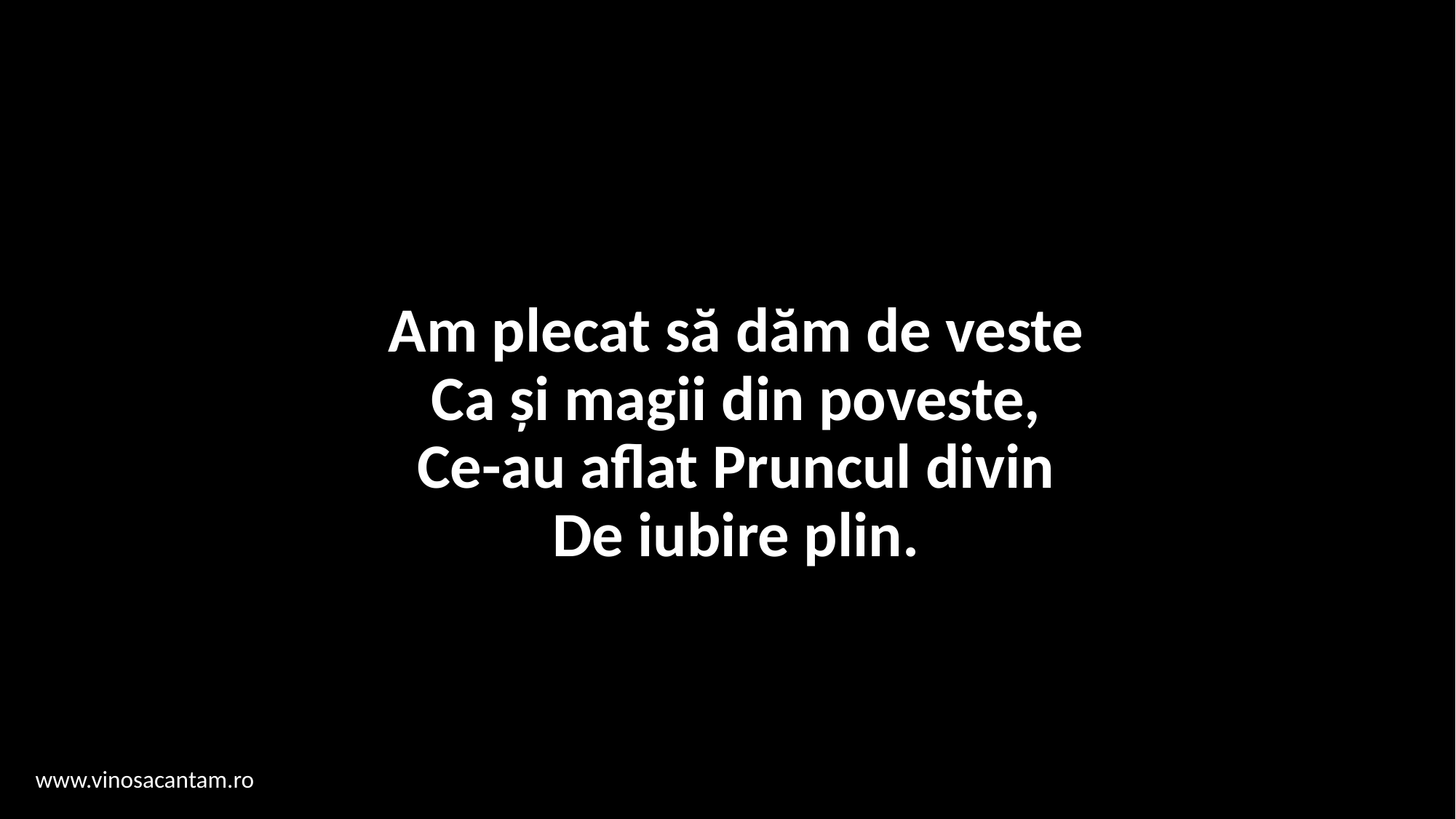

# Am plecat să dăm de veste Ca și magii din poveste, Ce-au aflat Pruncul divin De iubire plin.
www.vinosacantam.ro